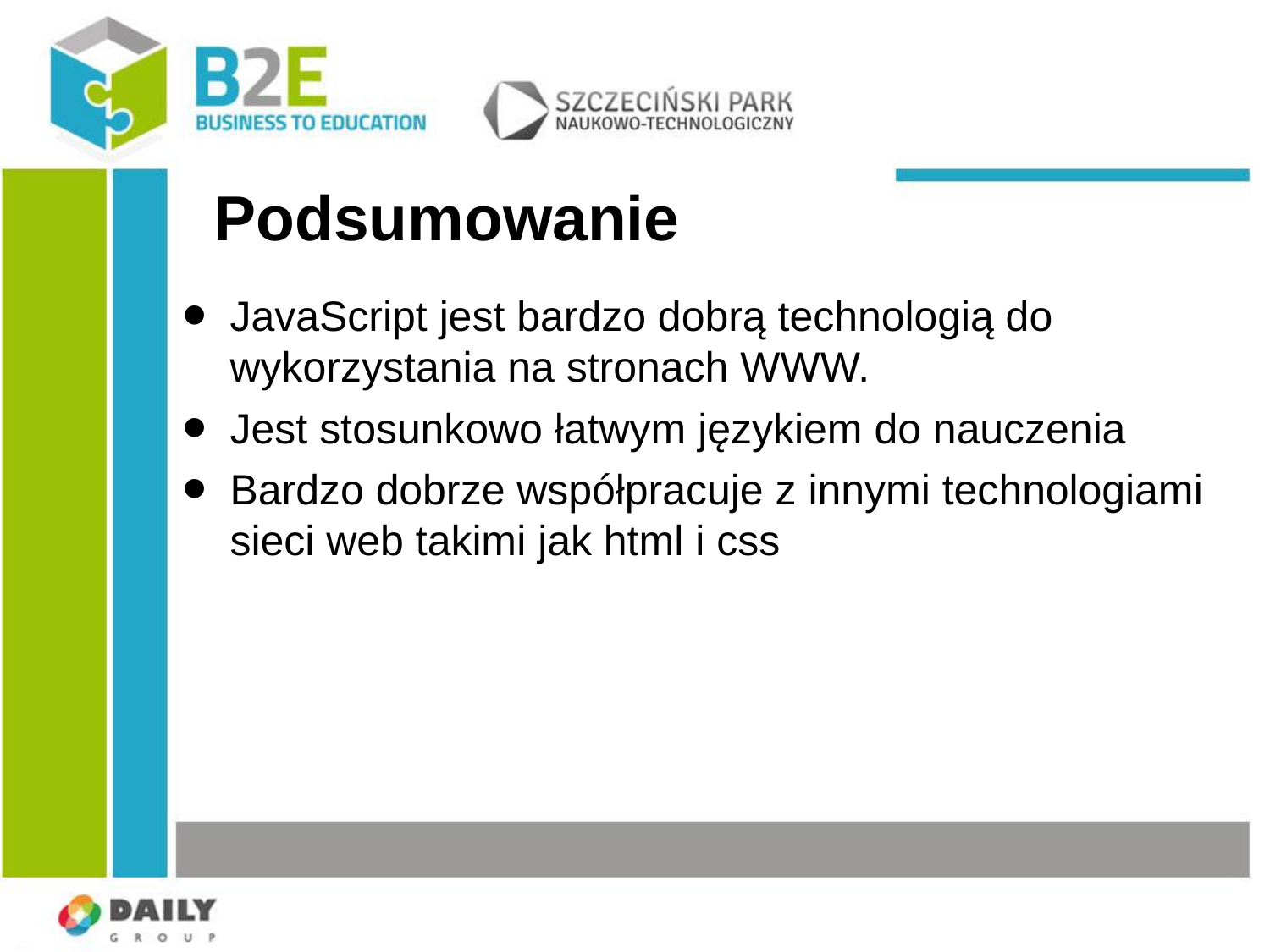

Podsumowanie
JavaScript jest bardzo dobrą technologią do wykorzystania na stronach WWW.
Jest stosunkowo łatwym językiem do nauczenia
Bardzo dobrze współpracuje z innymi technologiami sieci web takimi jak html i css